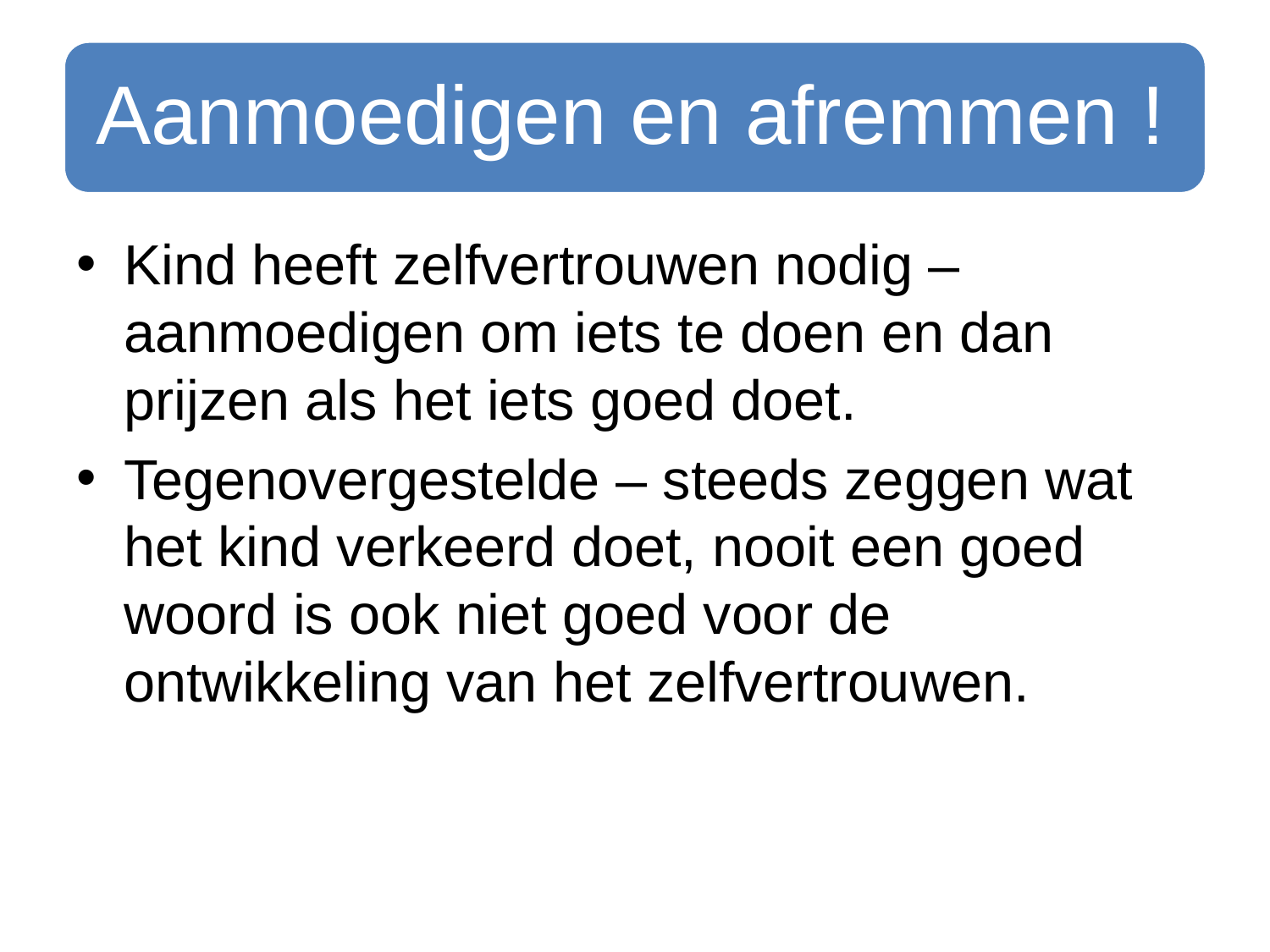

Aanmoedigen en afremmen !
Kind heeft zelfvertrouwen nodig – aanmoedigen om iets te doen en dan prijzen als het iets goed doet.
Tegenovergestelde – steeds zeggen wat het kind verkeerd doet, nooit een goed woord is ook niet goed voor de ontwikkeling van het zelfvertrouwen.